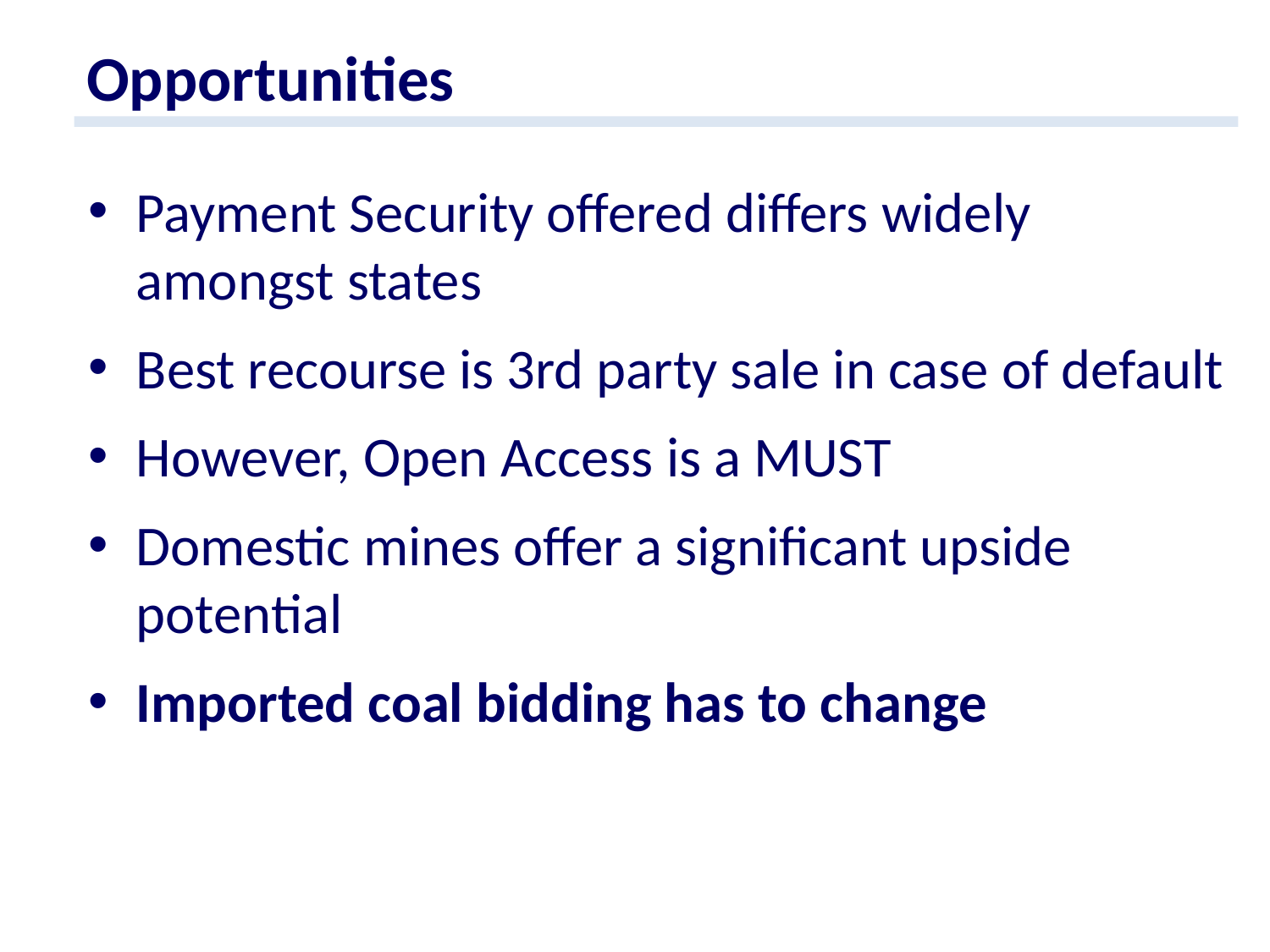

Opportunities

Payment Security offered differs widely amongst states
Best recourse is 3rd party sale in case of default
However, Open Access is a MUST
Domestic mines offer a significant upside potential
Imported coal bidding has to change